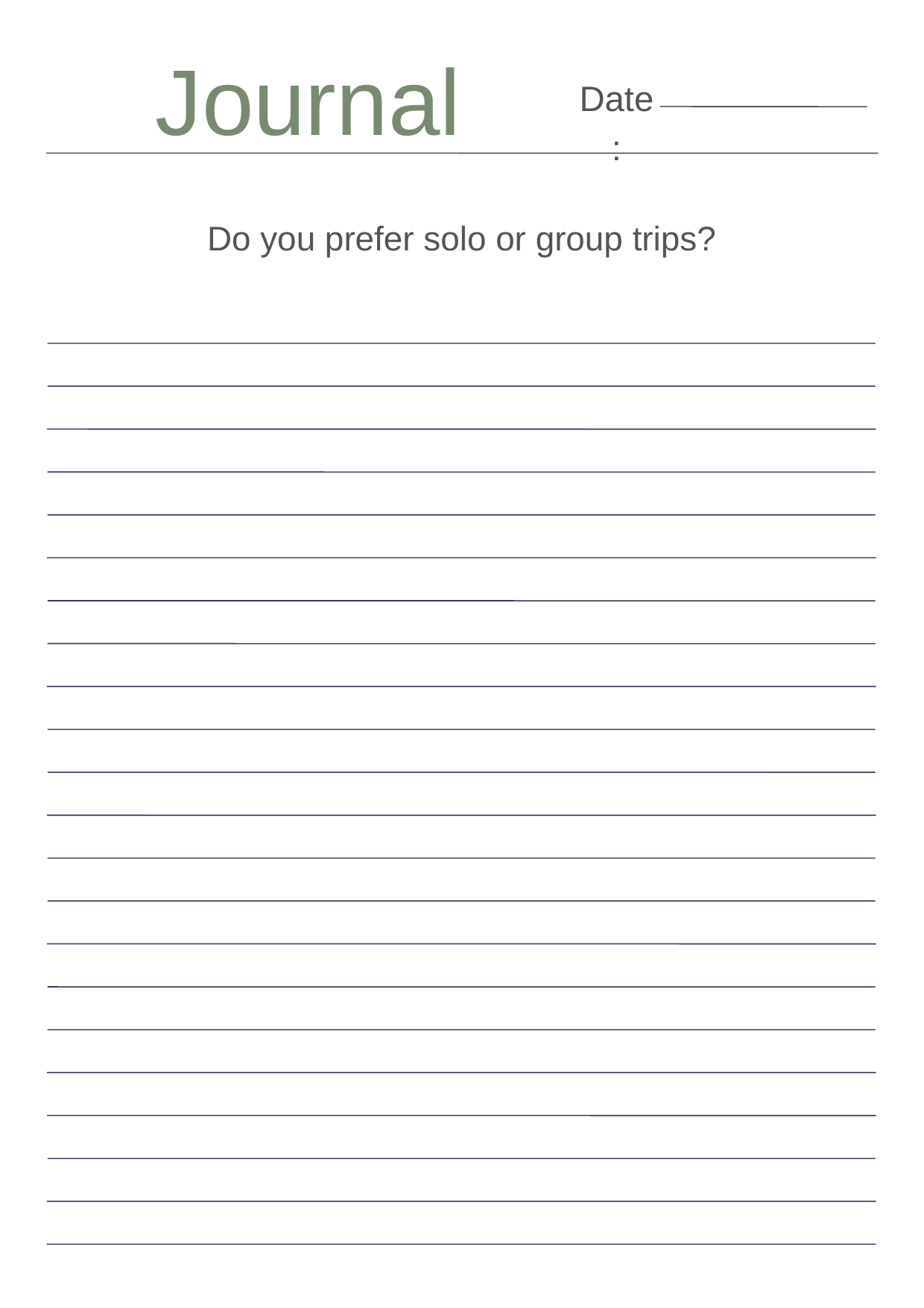

Journal
Date:

Do you prefer solo or group trips?